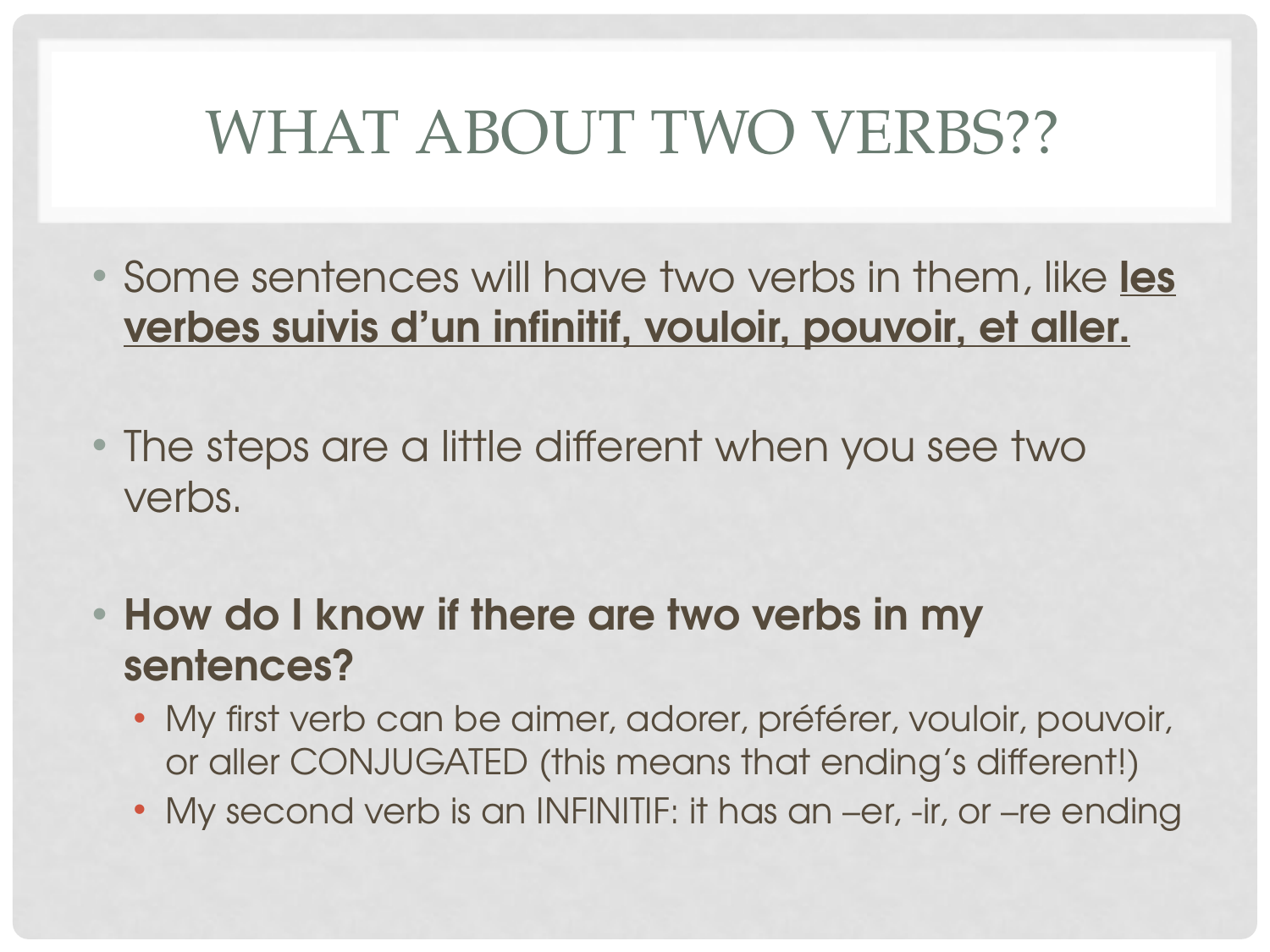

# What about two verbs??
Some sentences will have two verbs in them, like les verbes suivis d’un infinitif, vouloir, pouvoir, et aller.

The steps are a little different when you see two verbs.

How do I know if there are two verbs in my sentences?
My first verb can be aimer, adorer, préférer, vouloir, pouvoir, or aller CONJUGATED (this means that ending’s different!)
My second verb is an INFINITIF: it has an –er, -ir, or –re ending